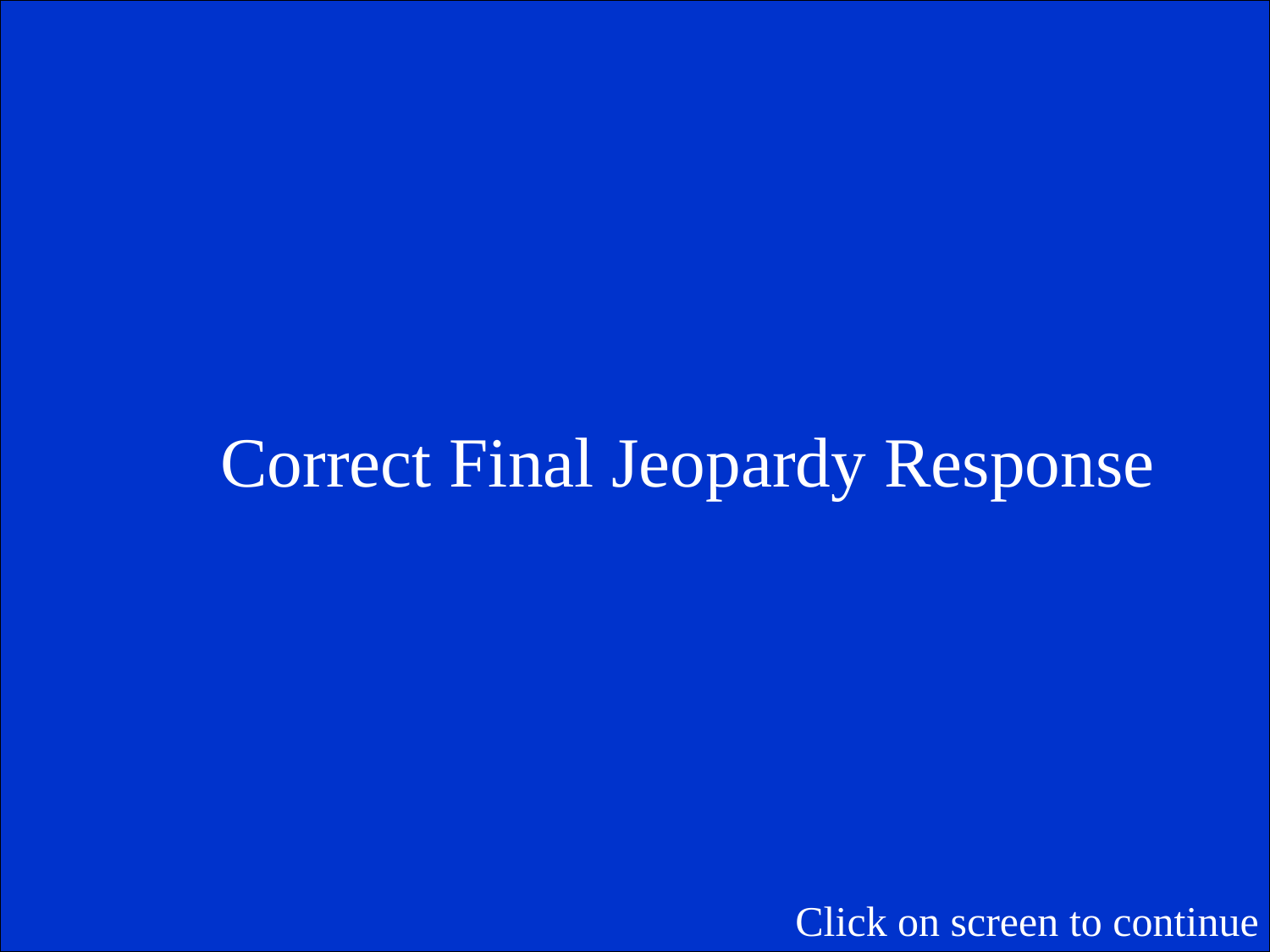

Correct Final Jeopardy Response
Click on screen to continue